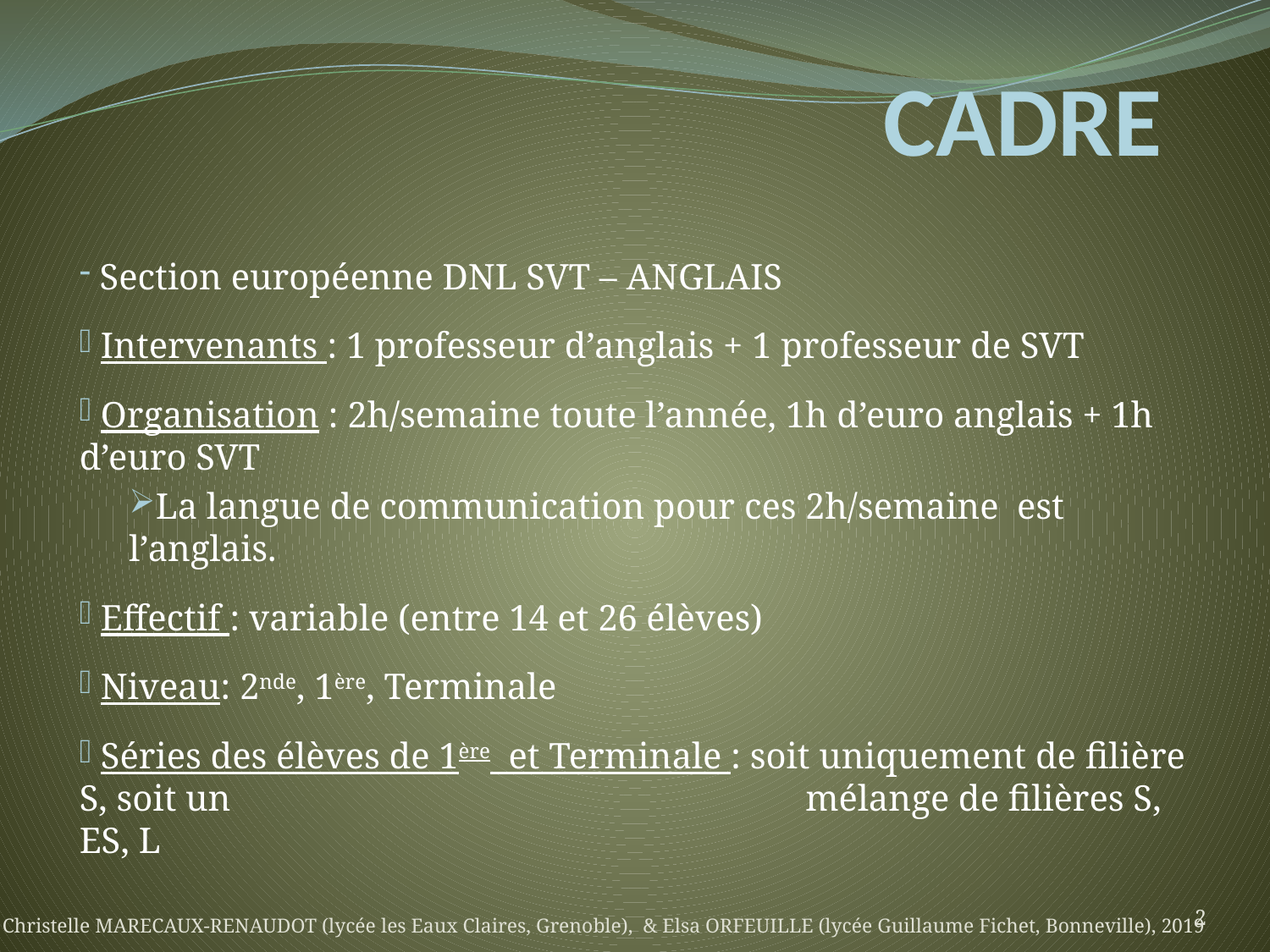

# CADRE
 Section européenne DNL SVT – ANGLAIS

 Intervenants : 1 professeur d’anglais + 1 professeur de SVT

 Organisation : 2h/semaine toute l’année, 1h d’euro anglais + 1h d’euro SVT
La langue de communication pour ces 2h/semaine  est l’anglais.

 Effectif : variable (entre 14 et 26 élèves)

 Niveau: 2nde, 1ère, Terminale

 Séries des élèves de 1ère  et Terminale : soit uniquement de filière S, soit un 				          mélange de filières S, ES, L

2
Christelle MARECAUX-RENAUDOT (lycée les Eaux Claires, Grenoble),  & Elsa ORFEUILLE (lycée Guillaume Fichet, Bonneville), 2019